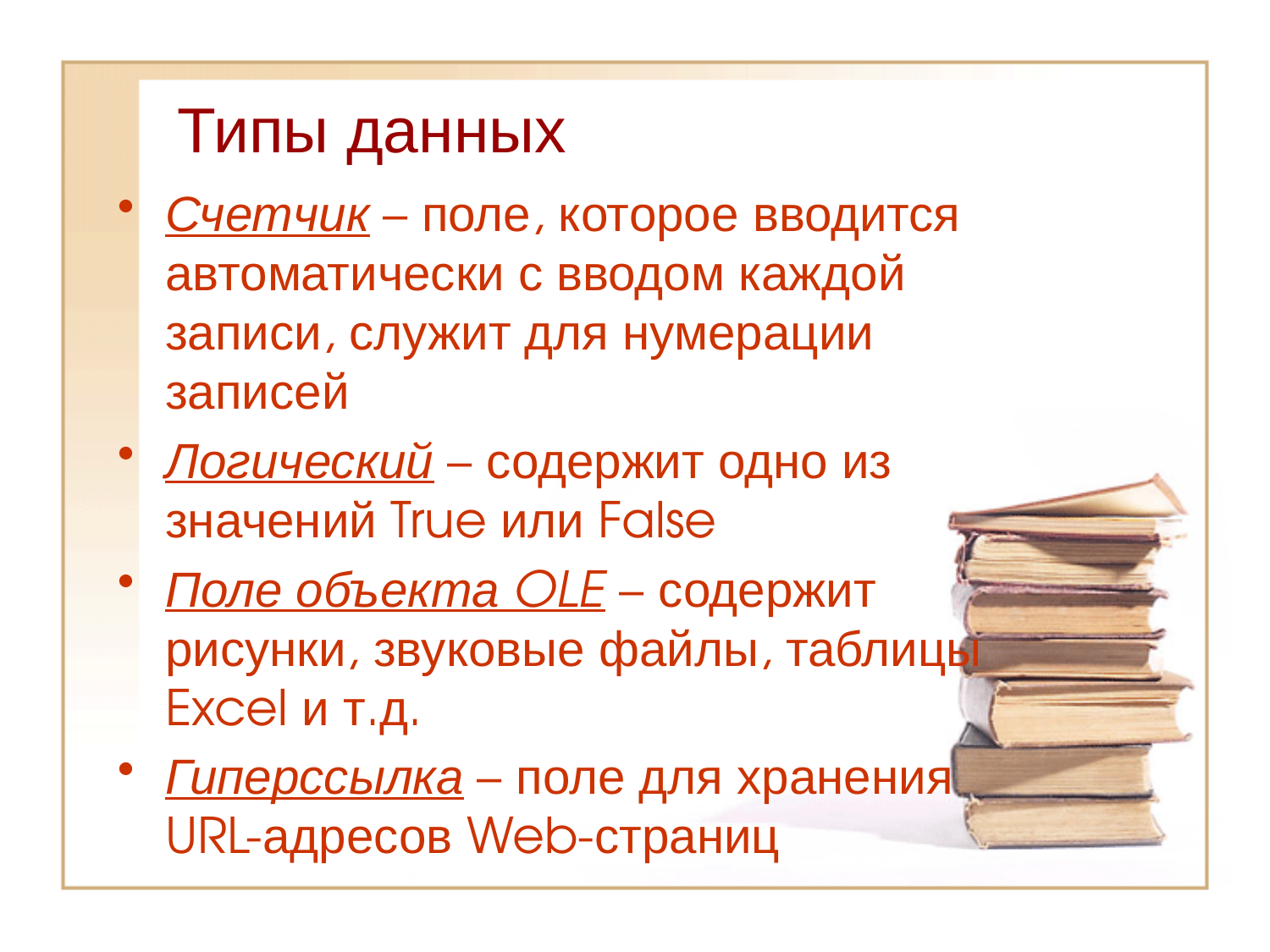

# Типы данных
Счетчик – поле, которое вводится автоматически с вводом каждой записи, служит для нумерации записей
Логический – содержит одно из значений True или False
Поле объекта OLE – содержит рисунки, звуковые файлы, таблицы Excel и т.д.
Гиперссылка – поле для хранения URL-адресов Web-страниц